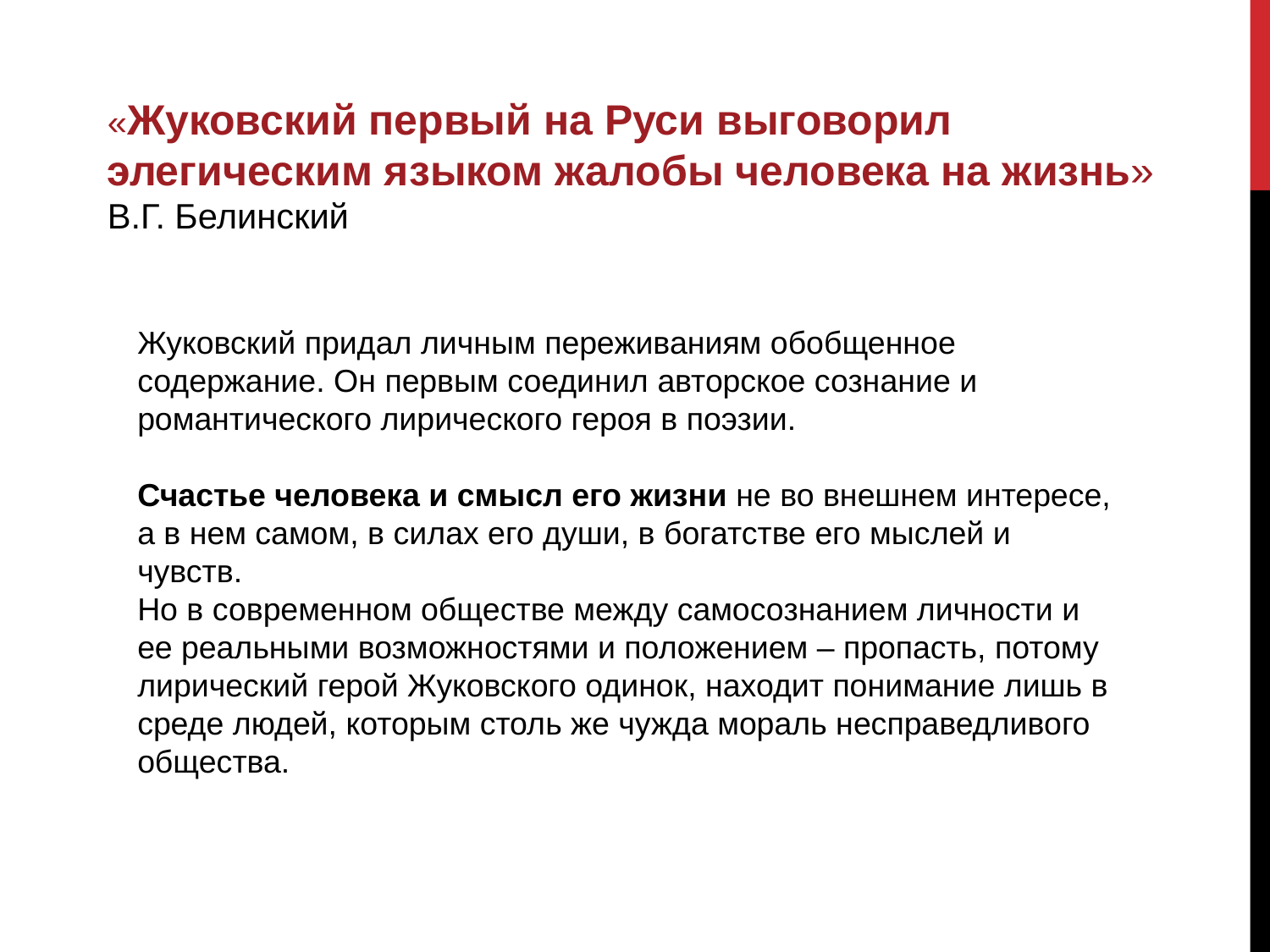

«Жуковский первый на Руси выговорил элегическим языком жалобы человека на жизнь» В.Г. Белинский
Жуковский придал личным переживаниям обобщенное содержание. Он первым соединил авторское сознание и романтического лирического героя в поэзии.

Счастье человека и смысл его жизни не во внешнем интересе, а в нем самом, в силах его души, в богатстве его мыслей и чувств.
Но в современном обществе между самосознанием личности и ее реальными возможностями и положением – пропасть, потому лирический герой Жуковского одинок, находит понимание лишь в среде людей, которым столь же чужда мораль несправедливого общества.